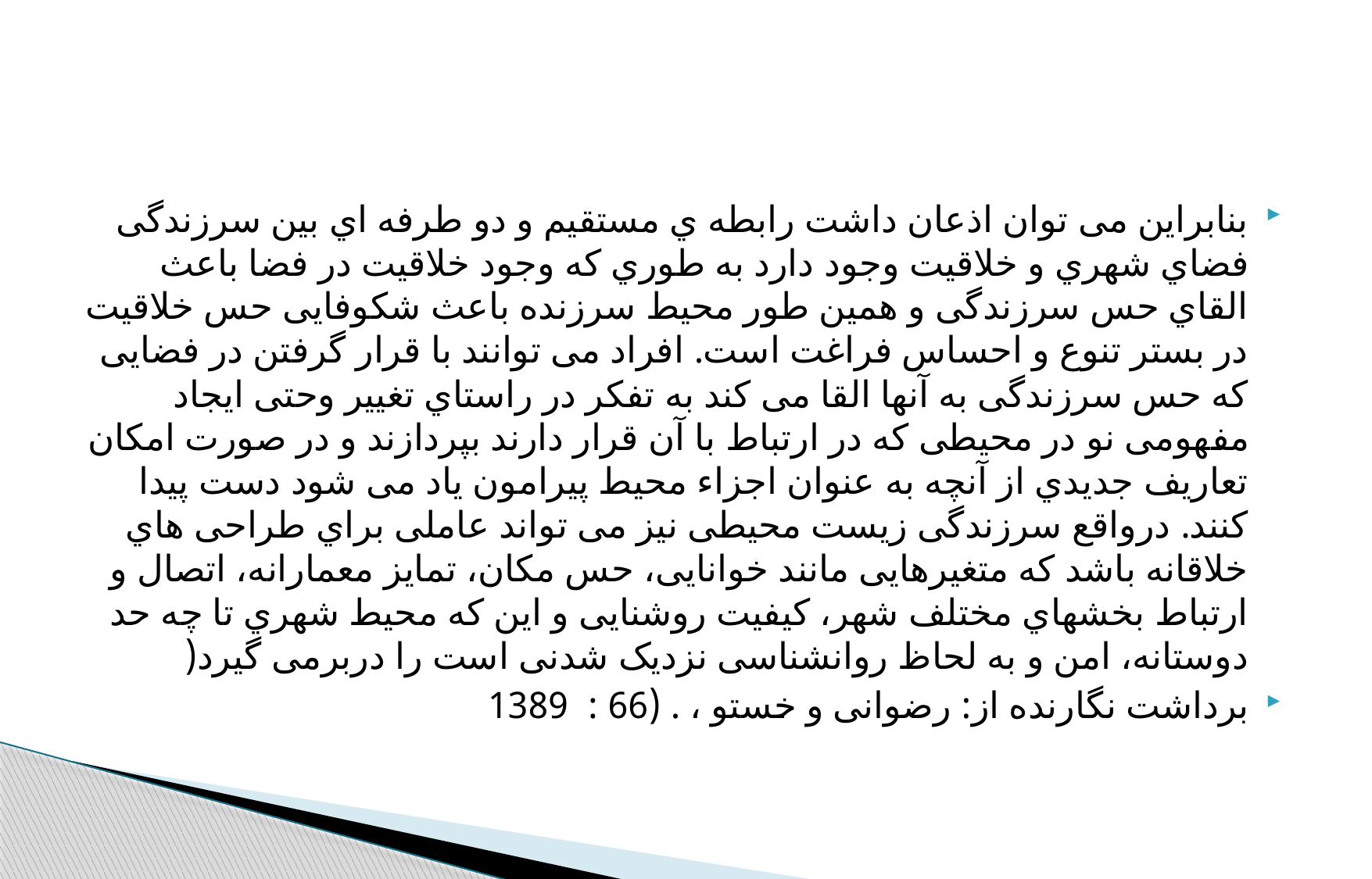

#
بنابراین می توان اذعان داشت رابطه ي مستقیم و دو طرفه اي بین سرزندگی فضاي شهري و خلاقیت وجود دارد به طوري که وجود خلاقیت در فضا باعث القاي حس سرزندگی و همین طور محیط سرزنده باعث شکوفایی حس خلاقیت در بستر تنوع و احساس فراغت است. افراد می توانند با قرار گرفتن در فضایی که حس سرزندگی به آنها القا می کند به تفکر در راستاي تغییر وحتی ایجاد مفهومی نو در محیطی که در ارتباط با آن قرار دارند بپردازند و در صورت امکان تعاریف جدیدي از آنچه به عنوان اجزاء محیط پیرامون یاد می شود دست پیدا کنند. درواقع سرزندگی زیست محیطی نیز می تواند عاملی براي طراحی هاي خلاقانه باشد که متغیرهایی مانند خوانایی، حس مکان، تمایز معمارانه، اتصال و ارتباط بخشهاي مختلف شهر، کیفیت روشنایی و این که محیط شهري تا چه حد دوستانه، امن و به لحاظ روانشناسی نزدیک شدنی است را دربرمی گیرد(
برداشت نگارنده از: رضوانی و خستو ، . (66 :  1389